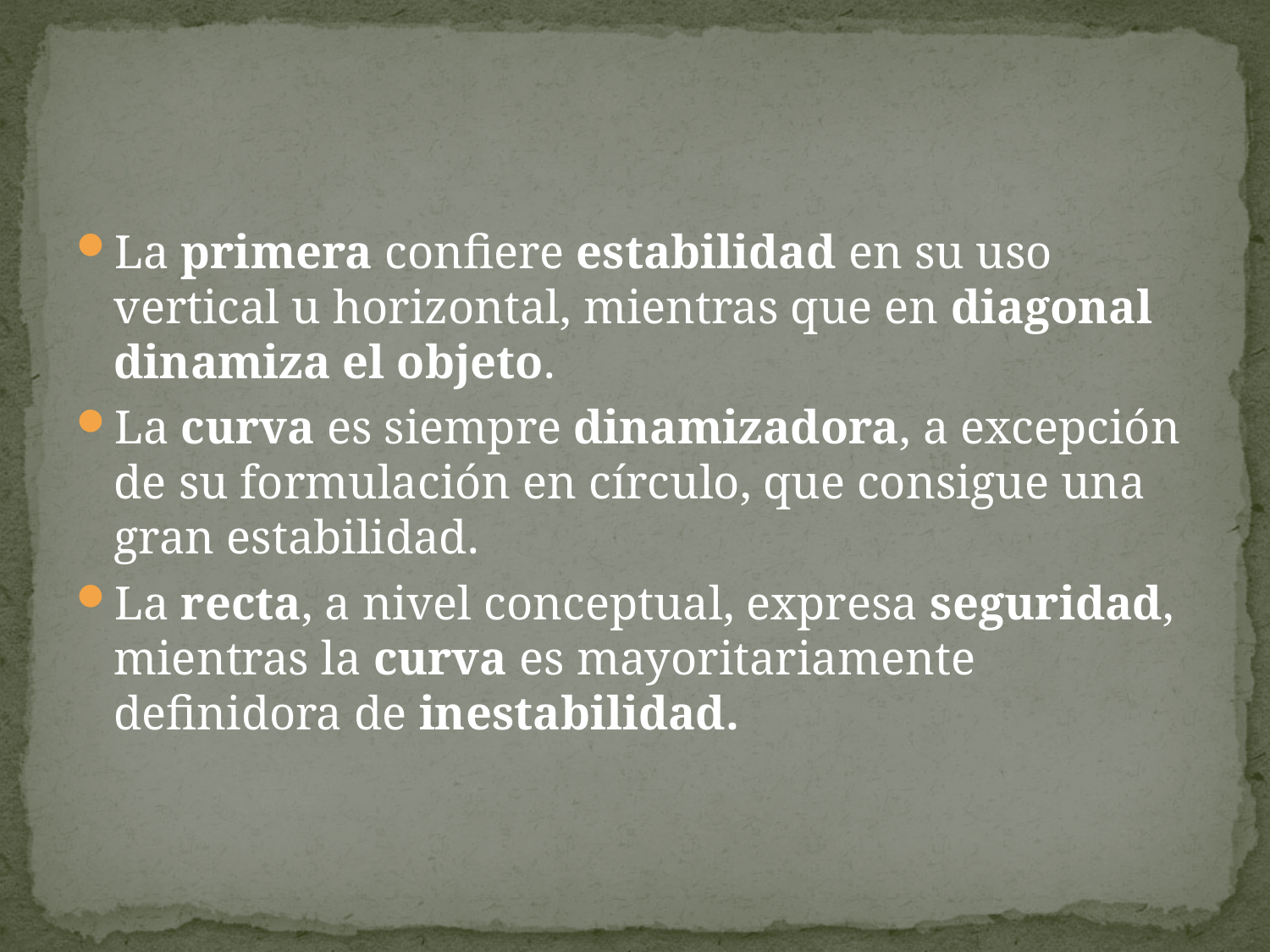

La primera confiere estabilidad en su uso vertical u horizontal, mientras que en diagonal dinamiza el objeto.
La curva es siempre dinamizadora, a excepción de su formulación en círculo, que consigue una gran estabilidad.
La recta, a nivel conceptual, expresa seguridad, mientras la curva es mayoritariamente definidora de inestabilidad.
#